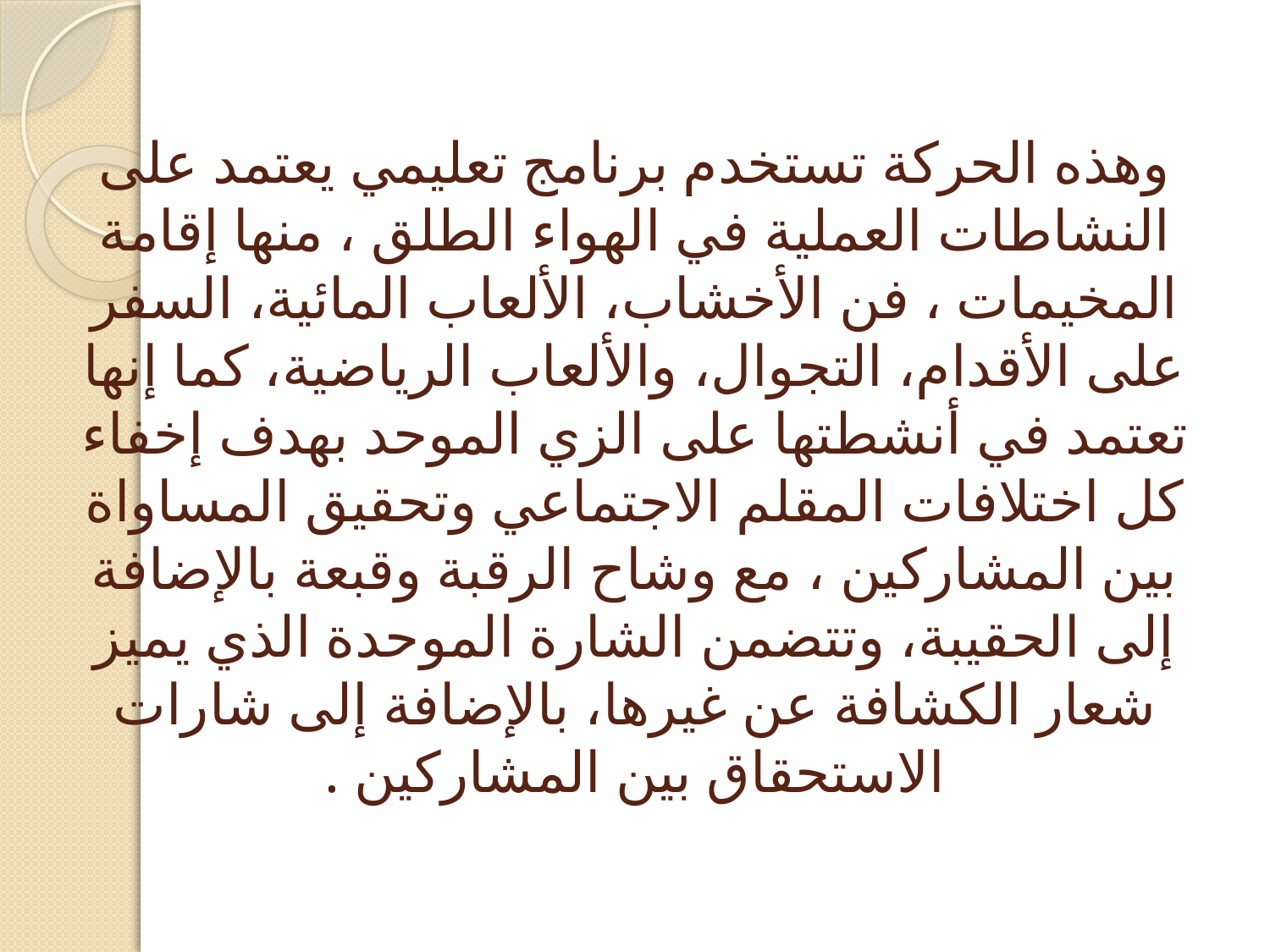

# وهذه الحركة تستخدم برنامج تعليمي يعتمد على النشاطات العملية في الهواء الطلق ، منها إقامة المخيمات ، فن الأخشاب، الألعاب المائية، السفر على الأقدام، التجوال، والألعاب الرياضية، كما إنها تعتمد في أنشطتها على الزي الموحد بهدف إخفاء كل اختلافات المقلم الاجتماعي وتحقيق المساواة بين المشاركين ، مع وشاح الرقبة وقبعة بالإضافة إلى الحقيبة، وتتضمن الشارة الموحدة الذي يميز شعار الكشافة عن غيرها، بالإضافة إلى شارات الاستحقاق بين المشاركين .